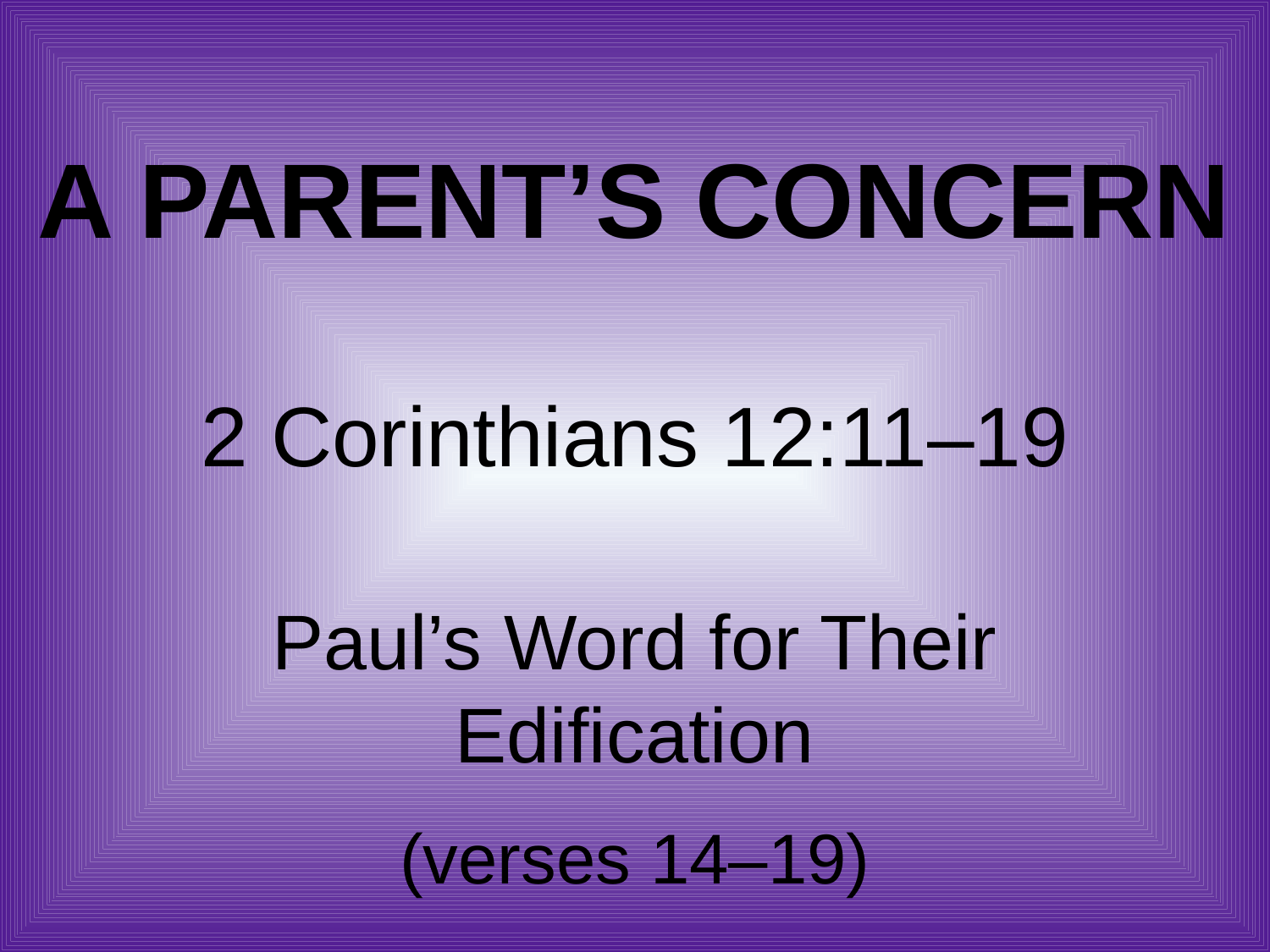

# A Parent’s Concern
2 Corinthians 12:11–19

Paul’s Word for Their Edification
(verses 14–19)